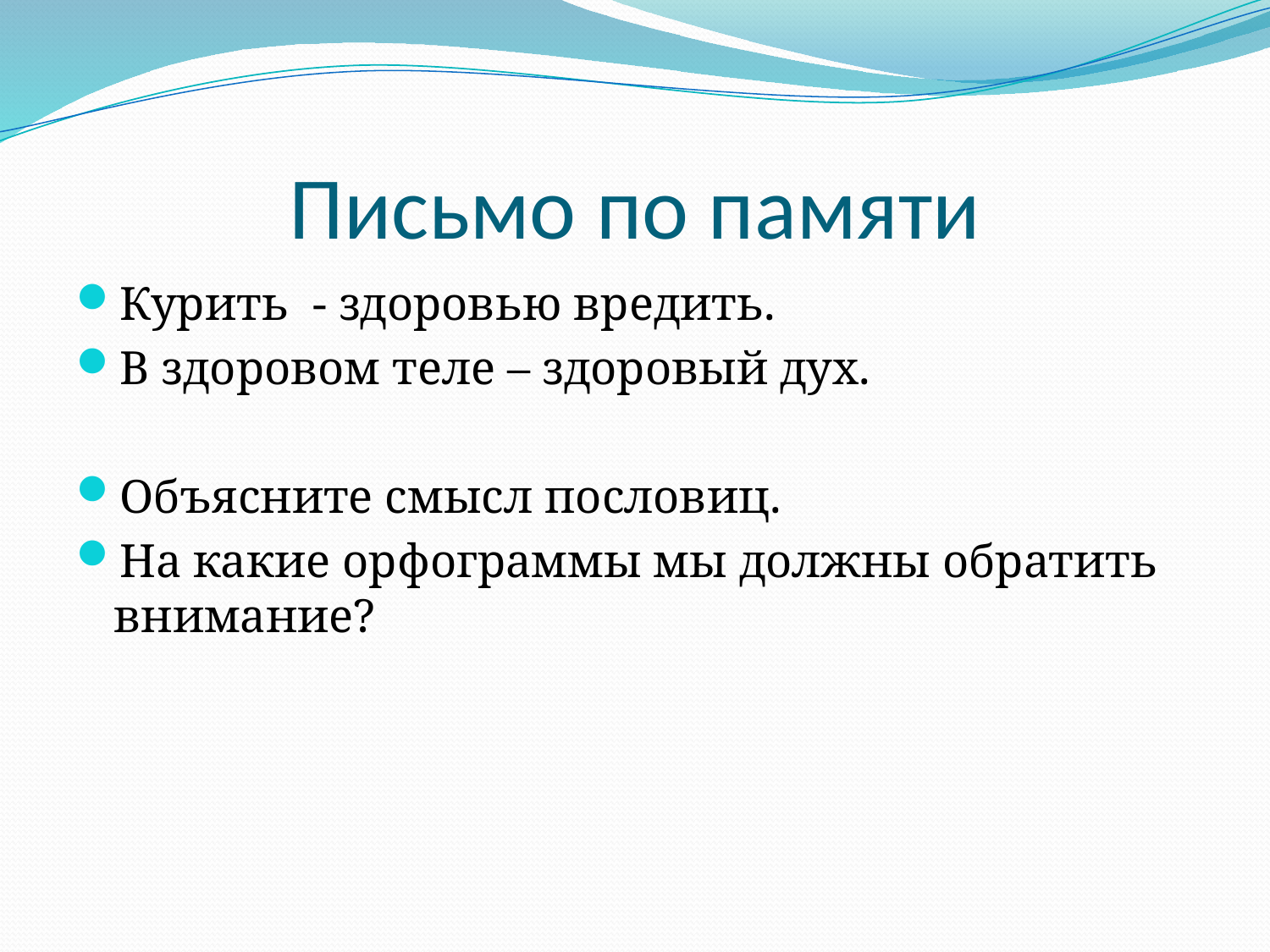

# Письмо по памяти
Курить  - здоровью вредить.
В здоровом теле – здоровый дух.

Объясните смысл пословиц.
На какие орфограммы мы должны обратить внимание?